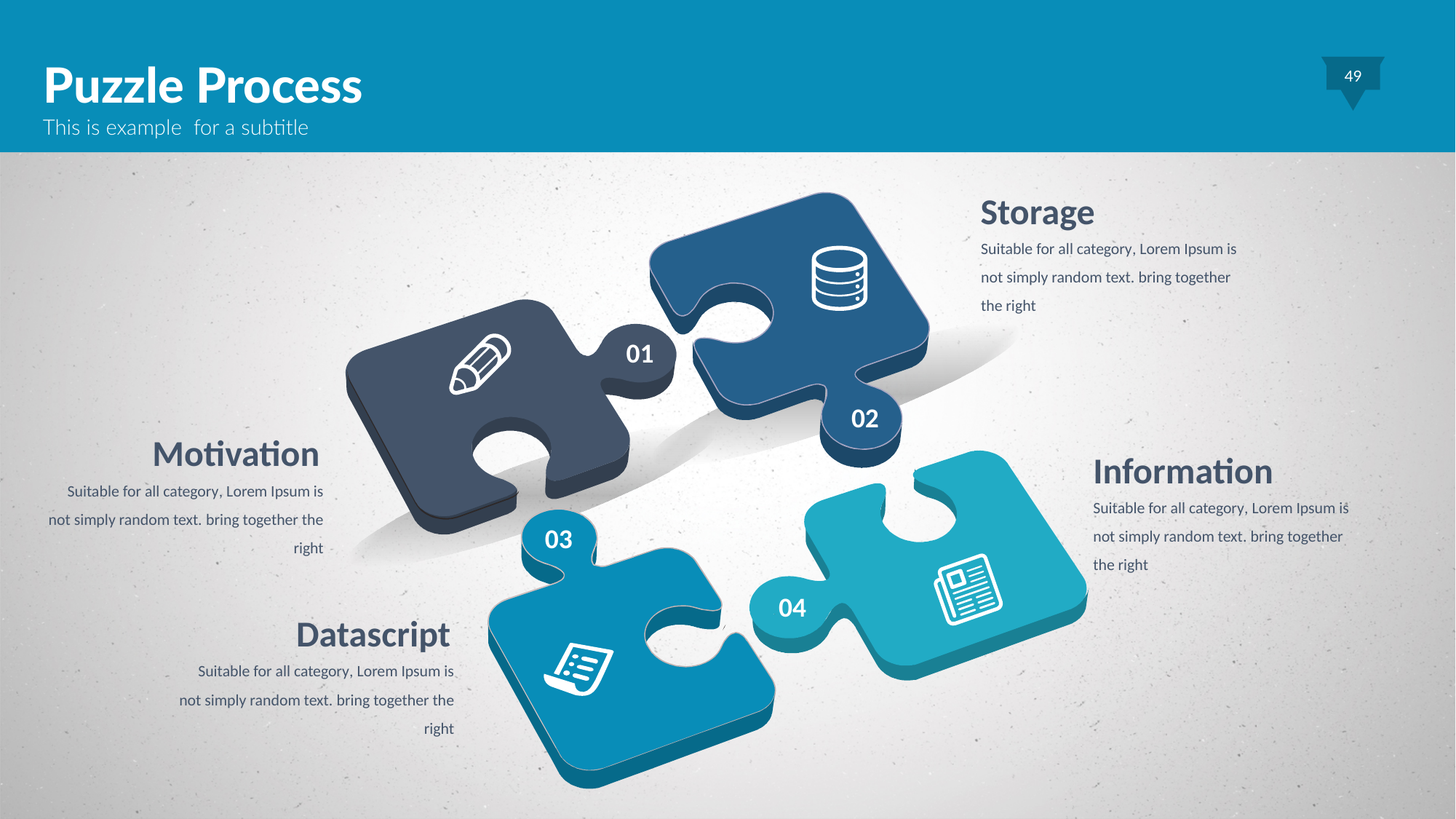

Puzzle Process
This is example  for a subtitle

49
Storage

Suitable for all category, Lorem Ipsum is not simply random text. bring together the right

01

02

Motivation

Information

Suitable for all category, Lorem Ipsum is not simply random text. bring together the right

Suitable for all category, Lorem Ipsum is not simply random text. bring together the right

03

04

Datascript

Suitable for all category, Lorem Ipsum is not simply random text. bring together the right